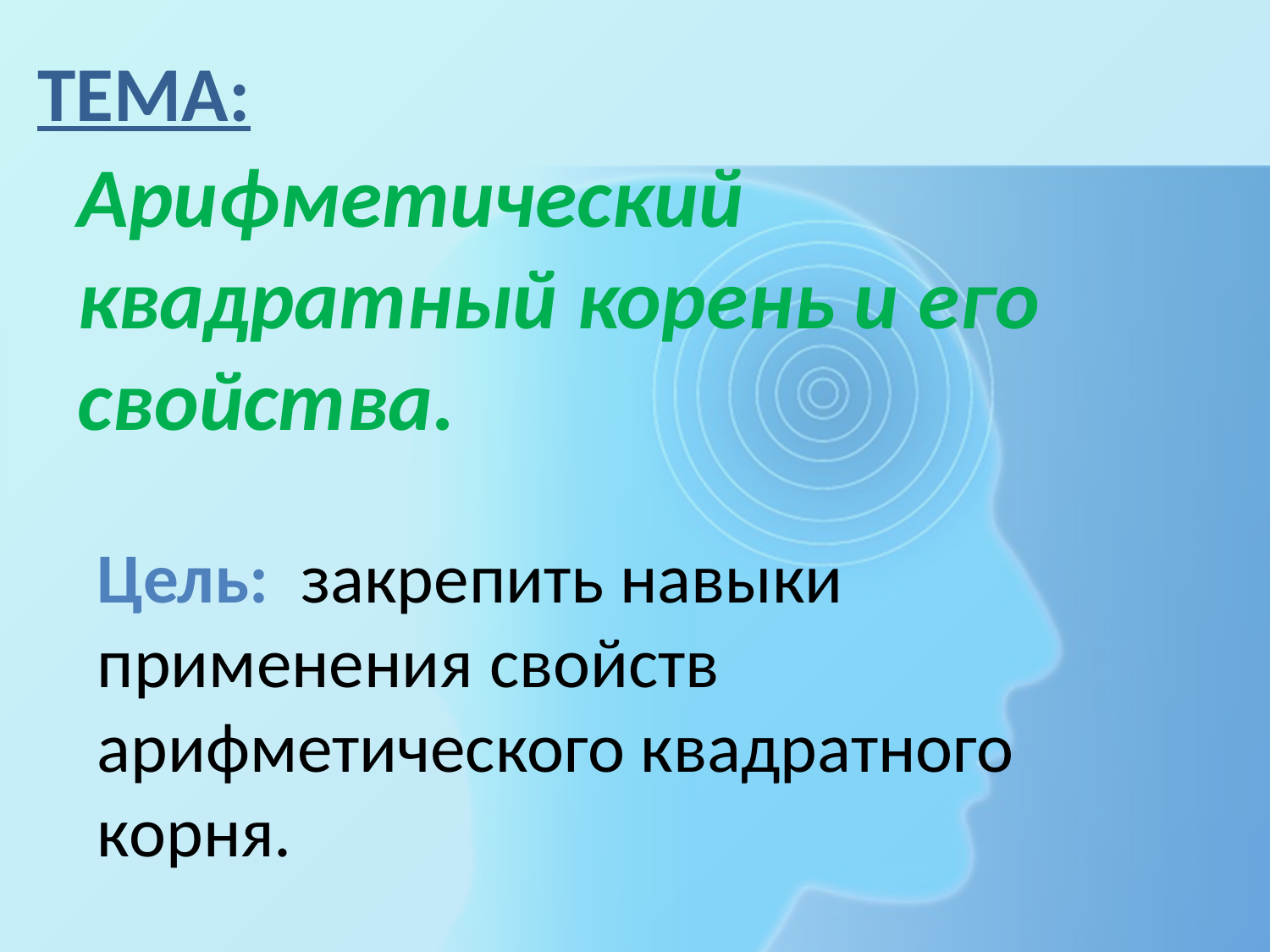

# ТЕМА:
Арифметический квадратный корень и его свойства.
Цель:  закрепить навыки применения свойств арифметического квадратного корня.